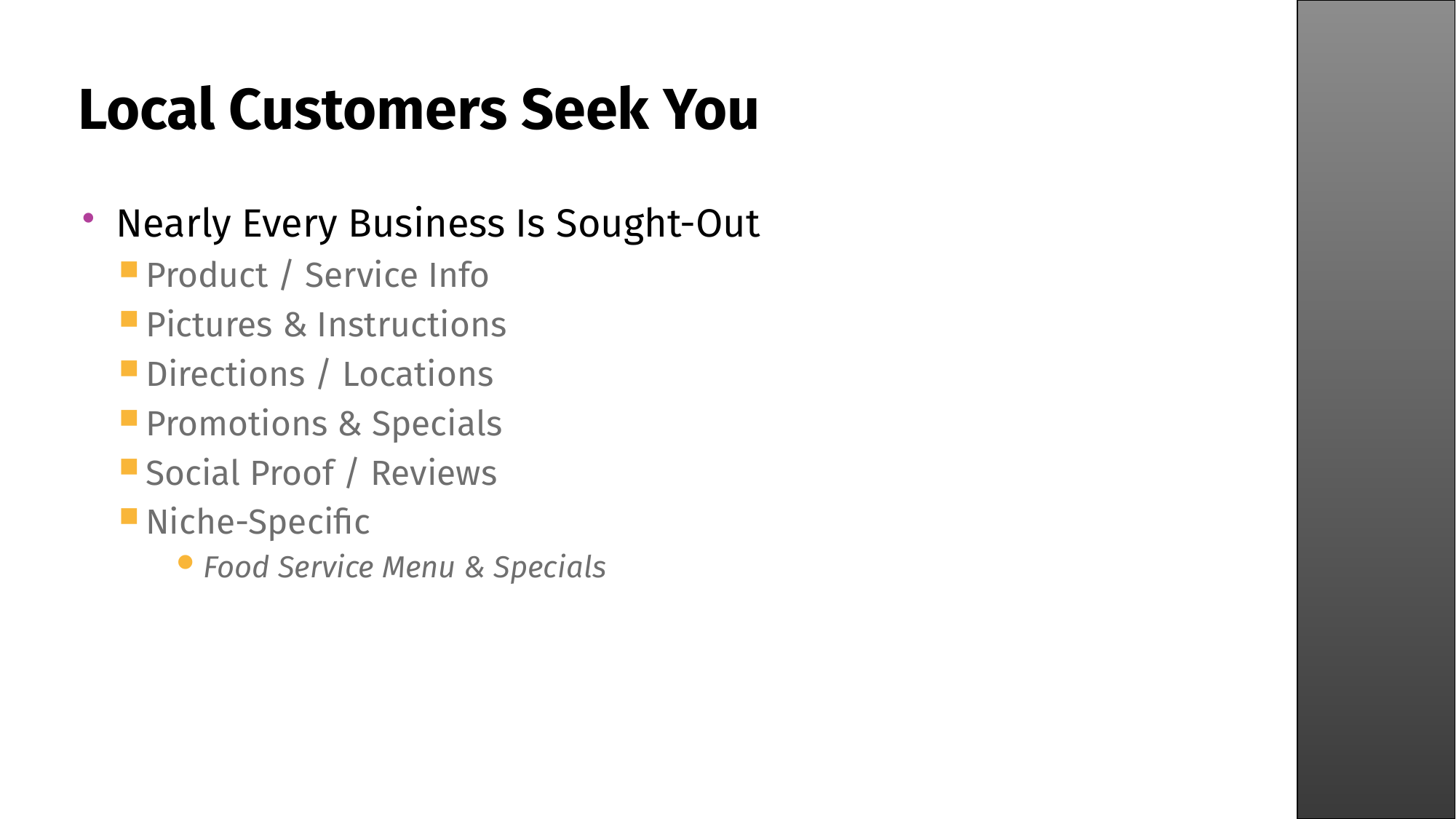

# Local Customers Seek You
Nearly Every Business Is Sought-Out
Product / Service Info
Pictures & Instructions
Directions / Locations
Promotions & Specials
Social Proof / Reviews
Niche-Specific
Food Service Menu & Specials